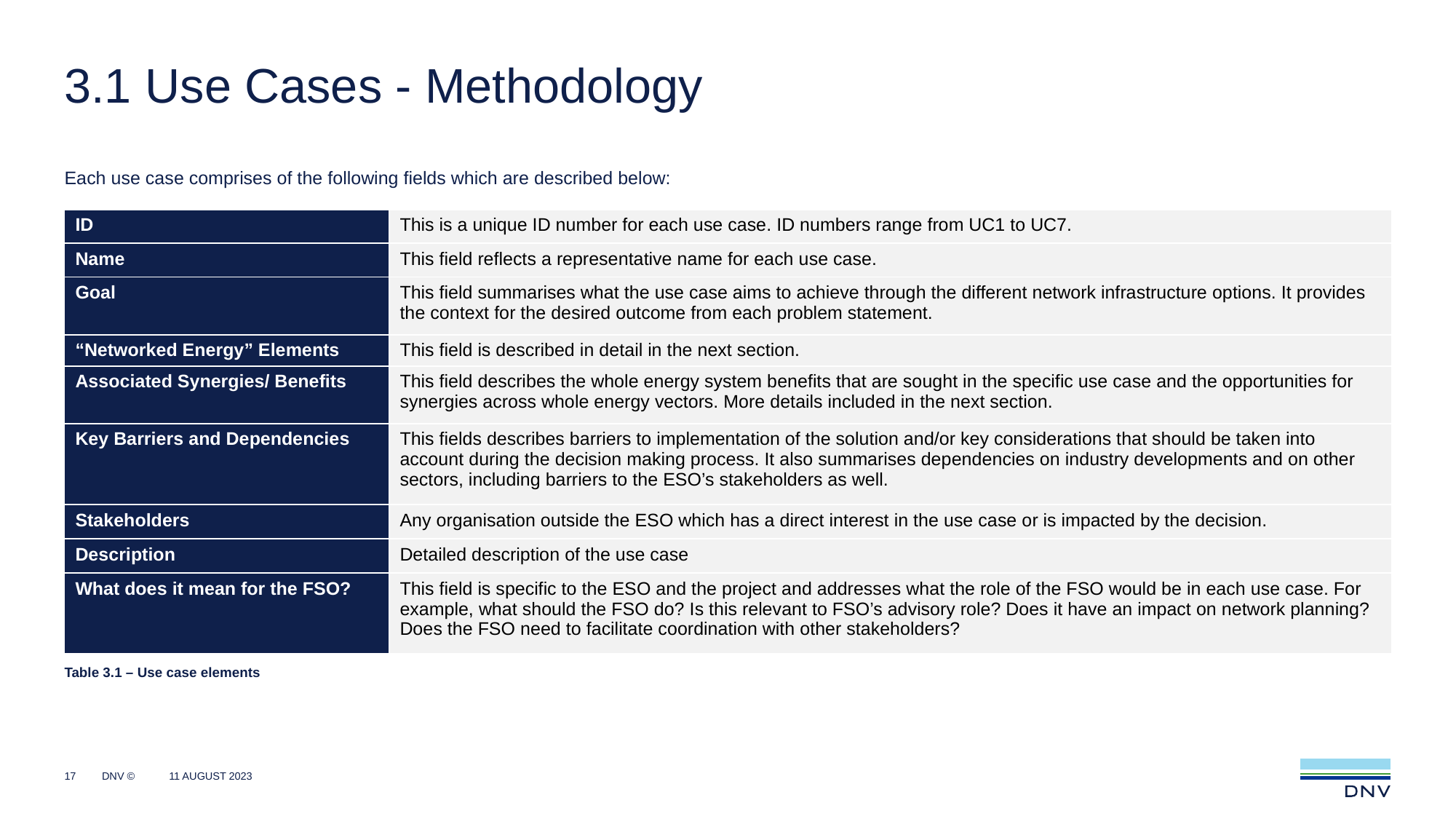

# 3.1 Use Cases - Methodology
Each use case comprises of the following fields which are described below:
| ID | This is a unique ID number for each use case. ID numbers range from UC1 to UC7. |
| --- | --- |
| Name | This field reflects a representative name for each use case. |
| Goal | This field summarises what the use case aims to achieve through the different network infrastructure options. It provides the context for the desired outcome from each problem statement. |
| “Networked Energy” Elements | This field is described in detail in the next section. |
| Associated Synergies/ Benefits | This field describes the whole energy system benefits that are sought in the specific use case and the opportunities for synergies across whole energy vectors. More details included in the next section. |
| Key Barriers and Dependencies | This fields describes barriers to implementation of the solution and/or key considerations that should be taken into account during the decision making process. It also summarises dependencies on industry developments and on other sectors, including barriers to the ESO’s stakeholders as well. |
| Stakeholders | Any organisation outside the ESO which has a direct interest in the use case or is impacted by the decision. |
| Description | Detailed description of the use case |
| What does it mean for the FSO? | This field is specific to the ESO and the project and addresses what the role of the FSO would be in each use case. For example, what should the FSO do? Is this relevant to FSO’s advisory role? Does it have an impact on network planning? Does the FSO need to facilitate coordination with other stakeholders? |
Table 3.1 – Use case elements
17
23 January 2024